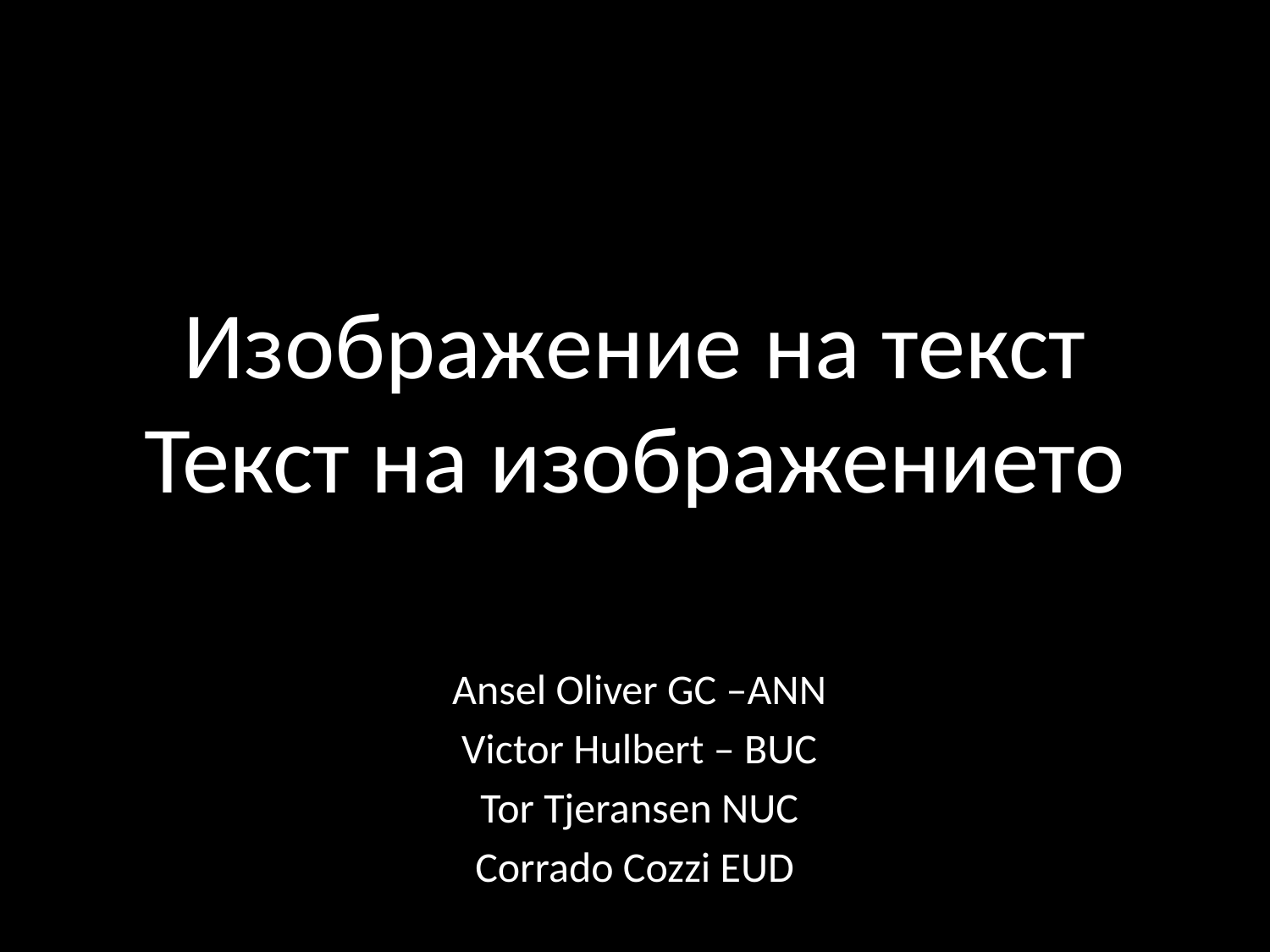

# Изображение на текст Текст на изображението
Ansel Oliver GC –ANN
Victor Hulbert – BUC
Tor Tjeransen NUC
Corrado Cozzi EUD